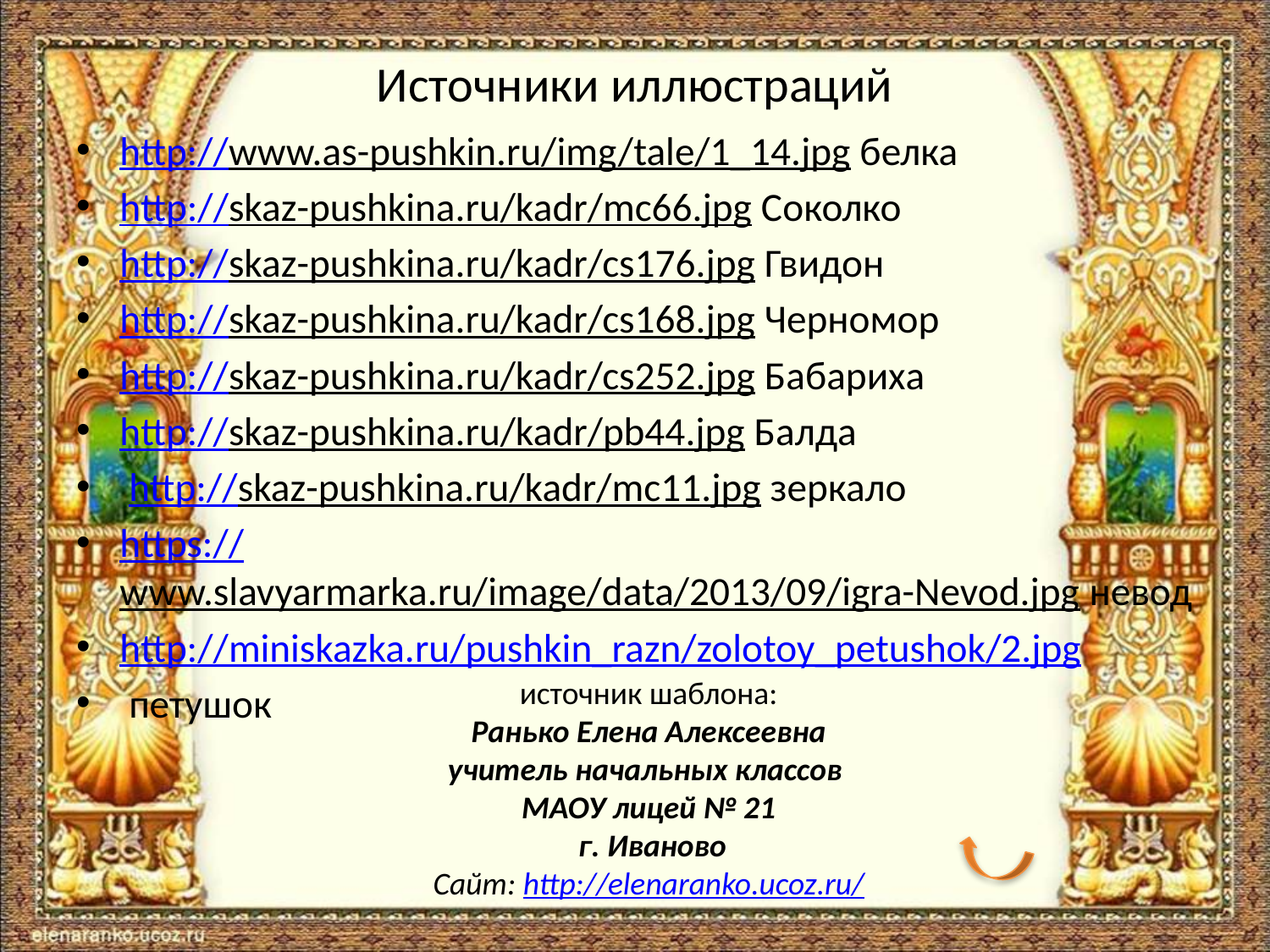

Источники иллюстраций
http://www.as-pushkin.ru/img/tale/1_14.jpg белка
http://skaz-pushkina.ru/kadr/mc66.jpg Соколко
http://skaz-pushkina.ru/kadr/cs176.jpg Гвидон
http://skaz-pushkina.ru/kadr/cs168.jpg Черномор
http://skaz-pushkina.ru/kadr/cs252.jpg Бабариха
http://skaz-pushkina.ru/kadr/pb44.jpg Балда
 http://skaz-pushkina.ru/kadr/mc11.jpg зеркало
https://www.slavyarmarka.ru/image/data/2013/09/igra-Nevod.jpg невод
http://miniskazka.ru/pushkin_razn/zolotoy_petushok/2.jpg
 петушок

источник шаблона:
Ранько Елена Алексеевна
учитель начальных классов
МАОУ лицей № 21
г. Иваново
Сайт: http://elenaranko.ucoz.ru/